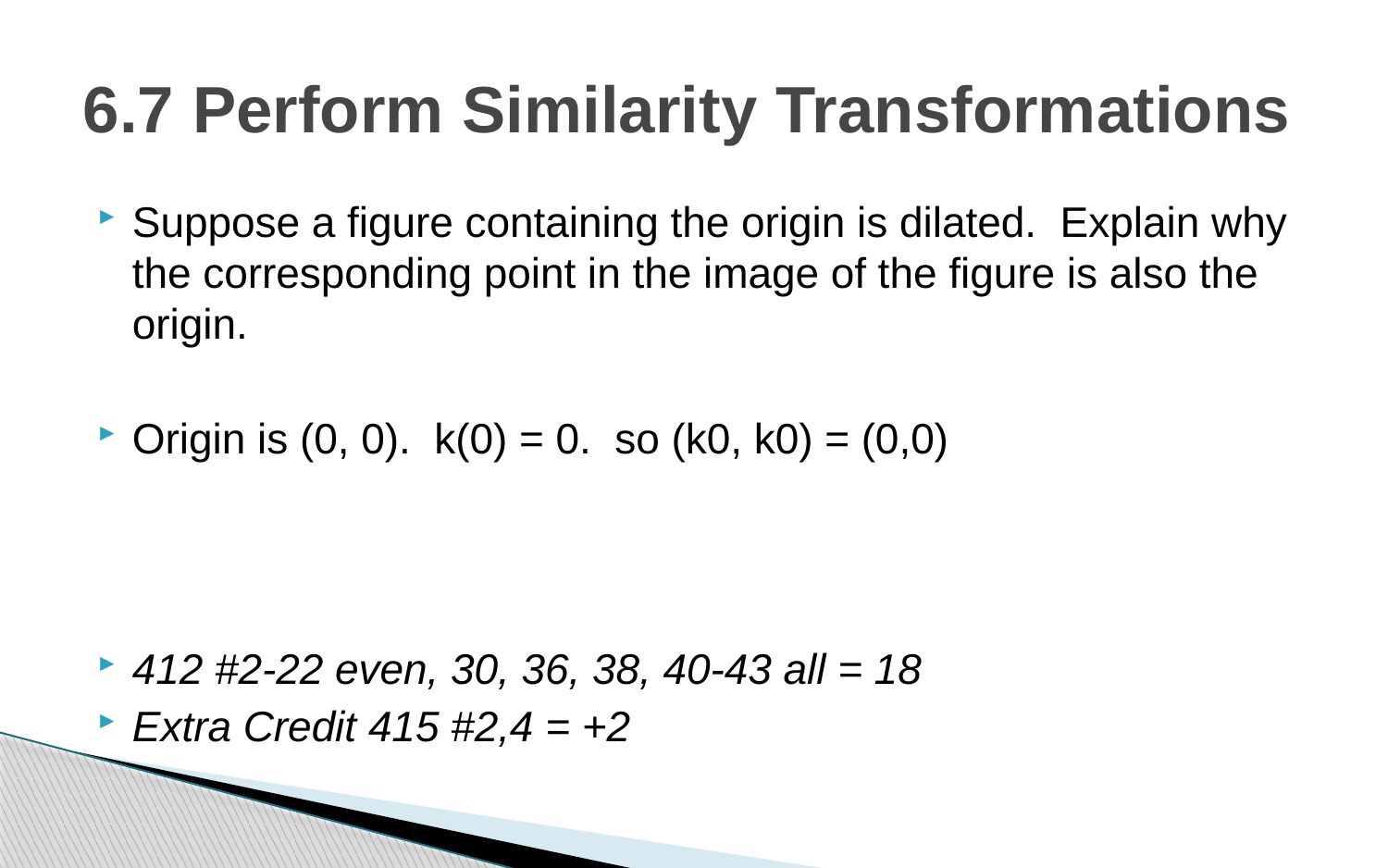

# 6.7 Perform Similarity Transformations
Suppose a figure containing the origin is dilated.  Explain why the corresponding point in the image of the figure is also the origin.

Origin is (0, 0).  k(0) = 0.  so (k0, k0) = (0,0)

412 #2-22 even, 30, 36, 38, 40-43 all = 18
Extra Credit 415 #2,4 = +2